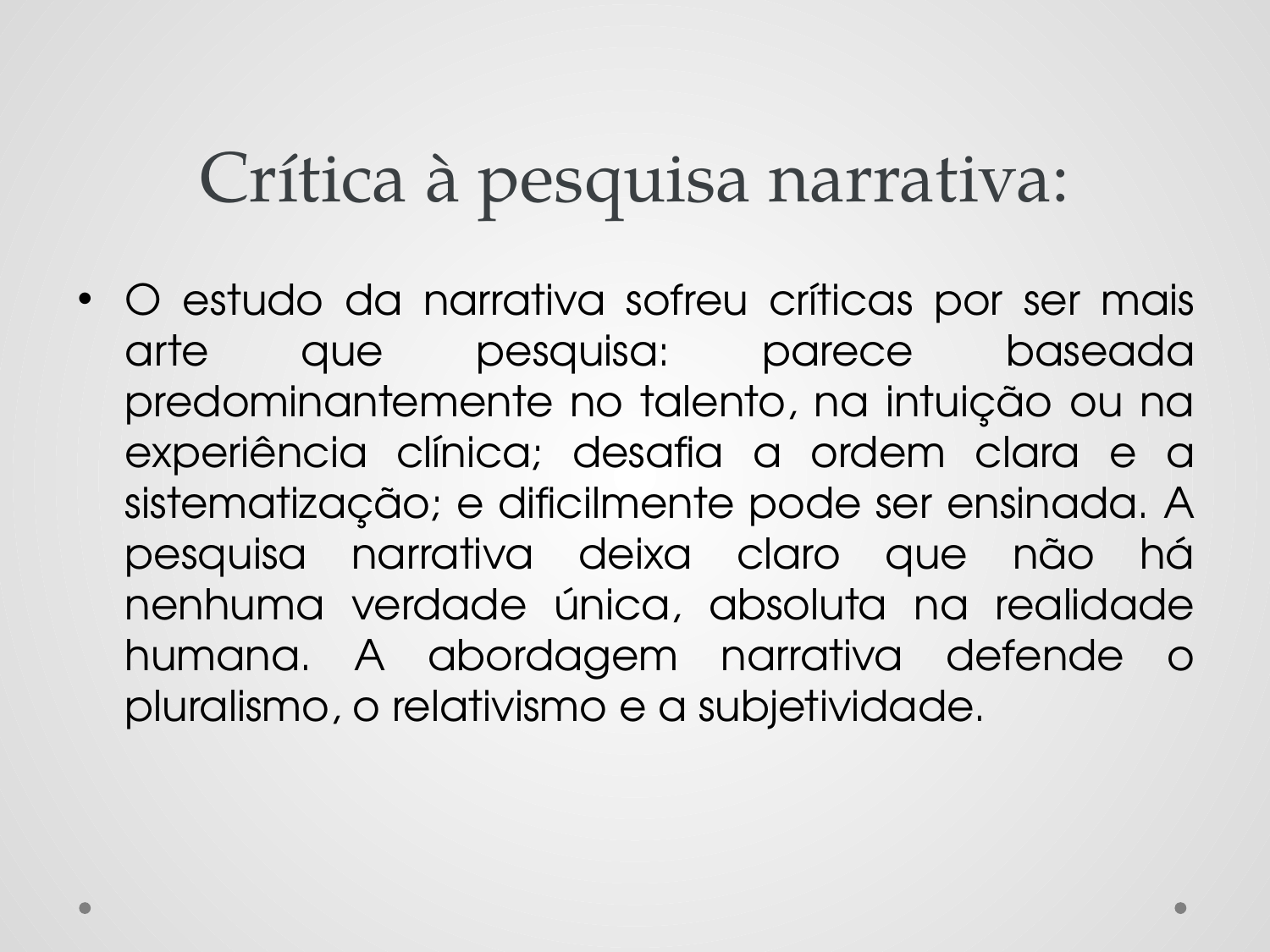

# Crítica à pesquisa narrativa:
O estudo da narrativa sofreu críticas por ser mais arte que pesquisa: parece baseada predominantemente no talento, na intuição ou na experiência clínica; desafia a ordem clara e a sistematização; e dificilmente pode ser ensinada. A pesquisa narrativa deixa claro que não há nenhuma verdade única, absoluta na realidade humana. A abordagem narrativa defende o pluralismo, o relativismo e a subjetividade.